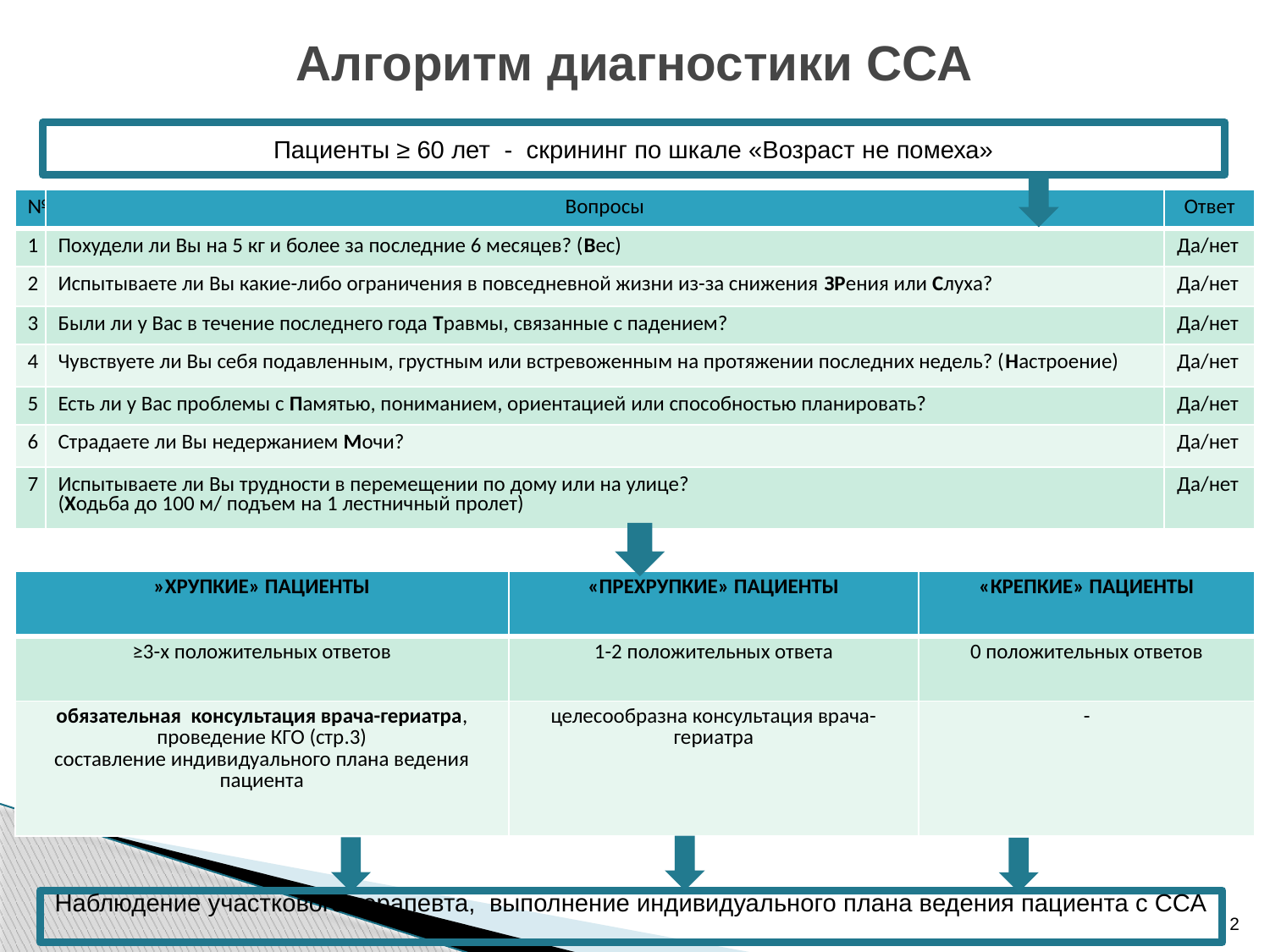

# Алгоритм диагностики ССА
Пациенты ≥ 60 лет  -  скрининг по шкале «Возраст не помеха»

| № | Вопросы | Ответ |
| --- | --- | --- |
| 1 | Похудели ли Вы на 5 кг и более за последние 6 месяцев? (Вес) | Да/нет |
| 2 | Испытываете ли Вы какие-либо ограничения в повседневной жизни из-за снижения ЗРения или Слуха? | Да/нет |
| 3 | Были ли у Вас в течение последнего года Травмы, связанные с падением? | Да/нет |
| 4 | Чувствуете ли Вы себя подавленным, грустным или встревоженным на протяжении последних недель? (Настроение) | Да/нет |
| 5 | Есть ли у Вас проблемы с Памятью, пониманием, ориентацией или способностью планировать? | Да/нет |
| 6 | Страдаете ли Вы недержанием Мочи? | Да/нет |
| 7 | Испытываете ли Вы трудности в перемещении по дому или на улице? (Ходьба до 100 м/ подъем на 1 лестничный пролет) | Да/нет |

| »ХРУПКИЕ» ПАЦИЕНТЫ | «ПРЕХРУПКИЕ» ПАЦИЕНТЫ | «КРЕПКИЕ» ПАЦИЕНТЫ |
| --- | --- | --- |
| ≥3-х положительных ответов | 1-2 положительных ответа | 0 положительных ответов |
| обязательная консультация врача-гериатра, проведение КГО (стр.3) составление индивидуального плана ведения пациента | целесообразна консультация врача-гериатра | - |

2
Наблюдение участкового терапевта,  выполнение индивидуального плана ведения пациента с ССА